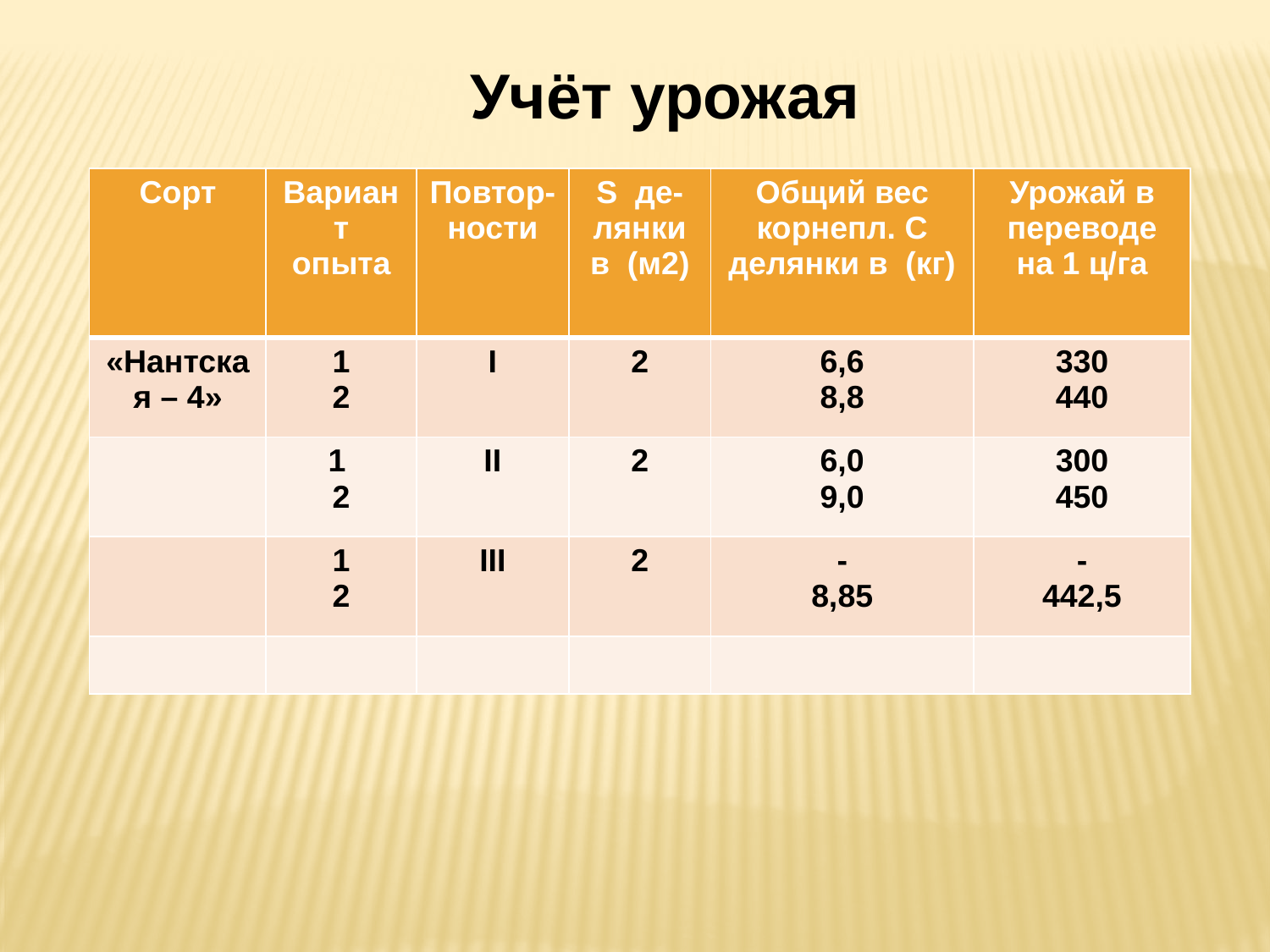

Учёт урожая
| Сорт | Вариант опыта | Повтор-ности | S де-лянки в (м2) | Общий вес корнепл. С делянки в (кг) | Урожай в переводе на 1 ц/га |
| --- | --- | --- | --- | --- | --- |
| «Нантская – 4» | 1 2 | I | 2 | 6,6 8,8 | 330 440 |
|  | 1 2 | II | 2 | 6,0 9,0 | 300 450 |
|  | 1 2 | III | 2 | - 8,85 | - 442,5 |
|  |  |  |  |  |  |